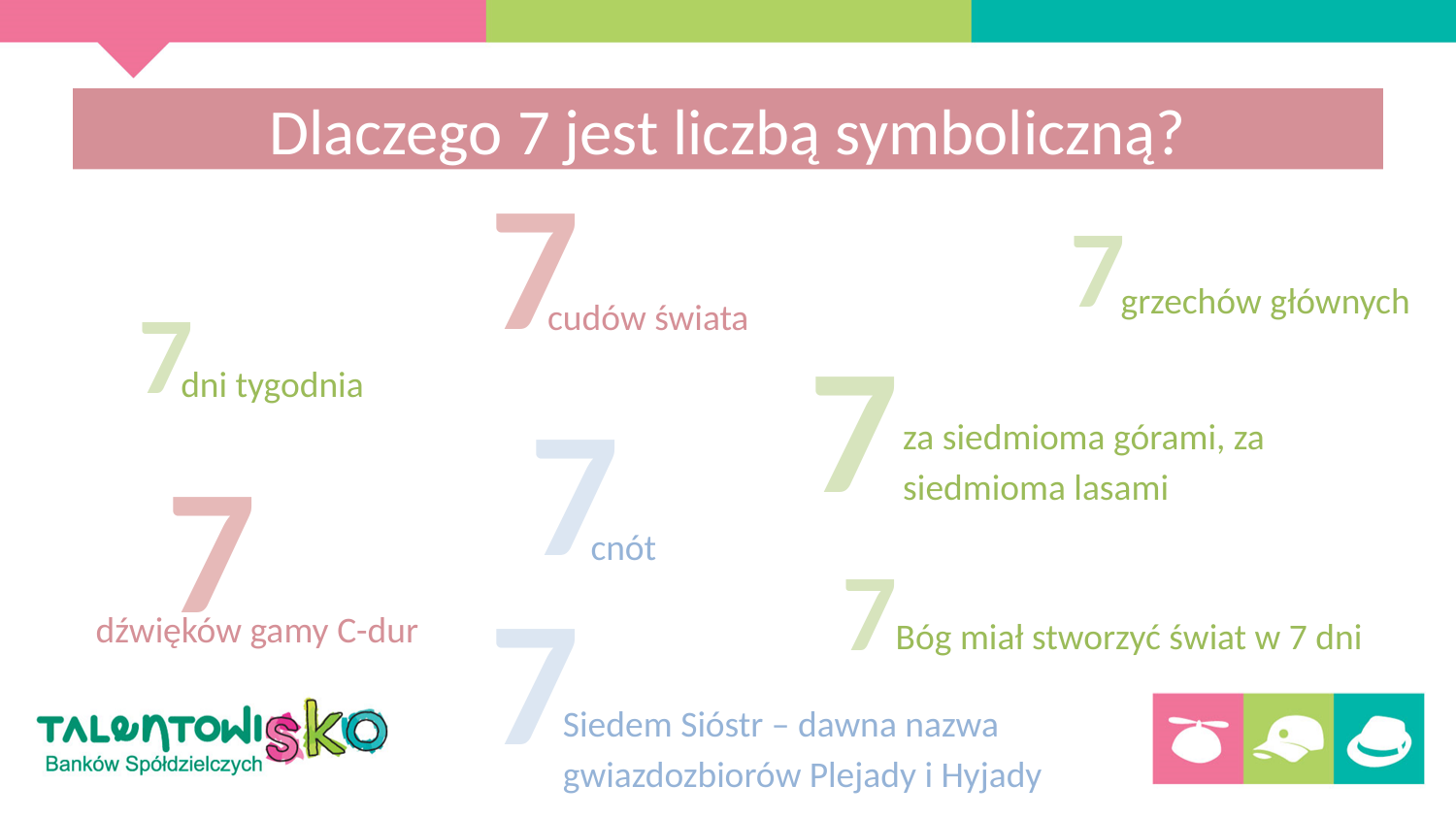

# Dlaczego 7 jest liczbą symboliczną?
7
7
grzechów głównych
7
cudów świata
7
dni tygodnia
7
za siedmioma górami, za siedmioma lasami
7
cnót
7
7
dźwięków gamy C-dur
Bóg miał stworzyć świat w 7 dni
Siedem Sióstr – dawna nazwa gwiazdozbiorów Plejady i Hyjady